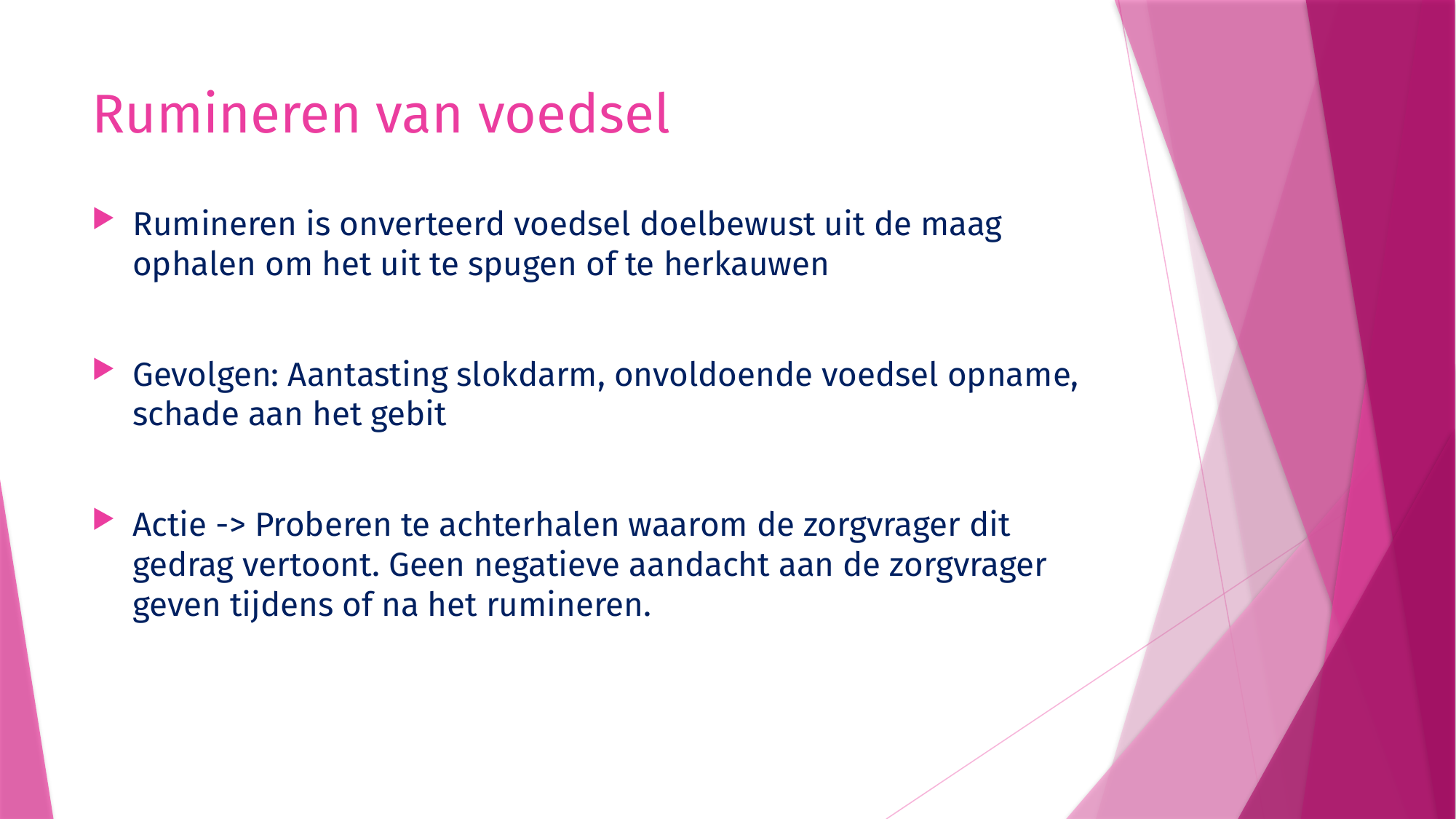

# Rumineren van voedsel
Rumineren is onverteerd voedsel doelbewust uit de maag ophalen om het uit te spugen of te herkauwen

Gevolgen: Aantasting slokdarm, onvoldoende voedsel opname, schade aan het gebit

Actie -> Proberen te achterhalen waarom de zorgvrager dit gedrag vertoont. Geen negatieve aandacht aan de zorgvrager geven tijdens of na het rumineren.